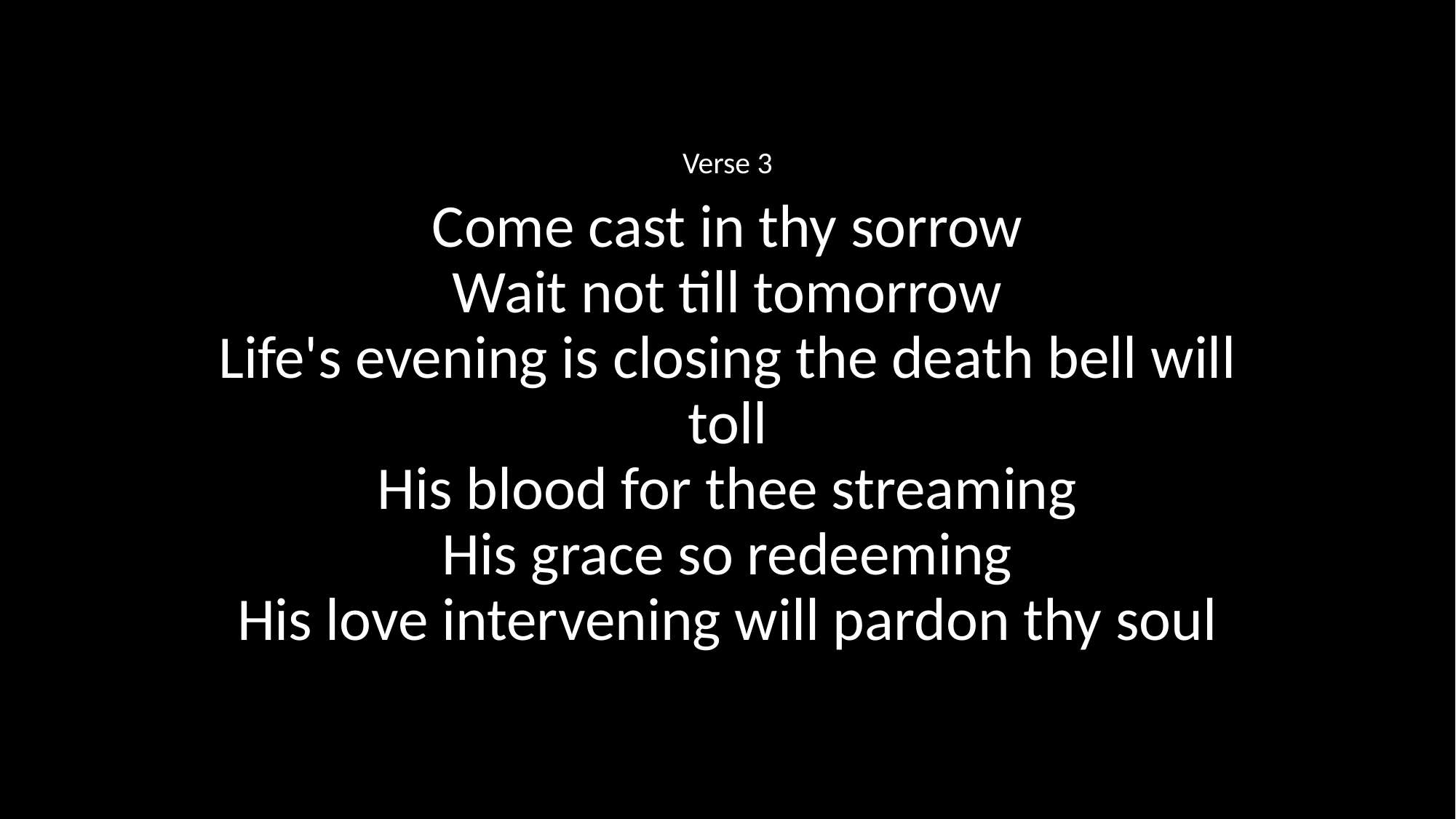

Verse 3
Come cast in thy sorrow
Wait not till tomorrow
Life's evening is closing the death bell will toll
His blood for thee streaming
His grace so redeeming
His love intervening will pardon thy soul